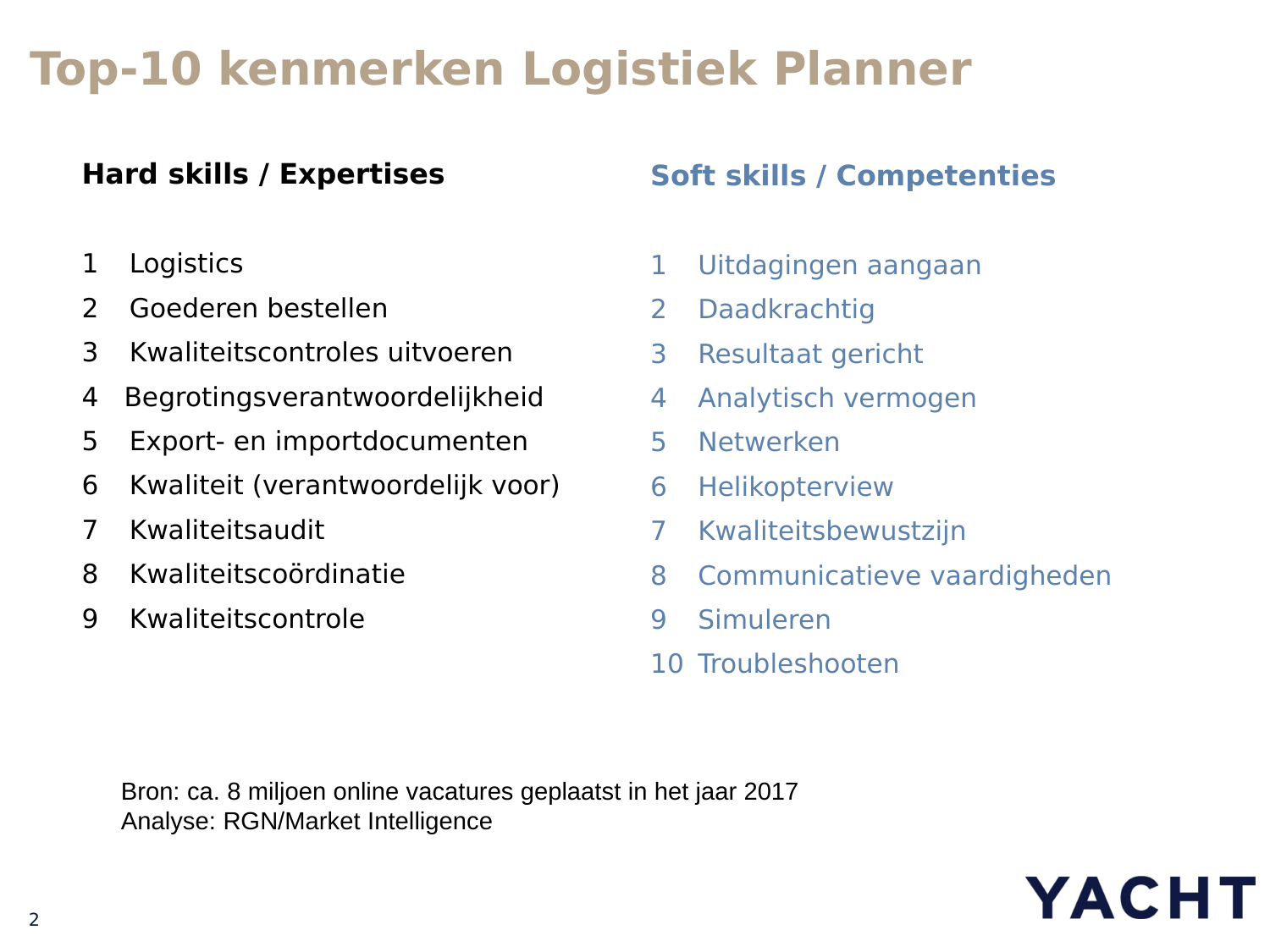

# Top-10 kenmerken Logistiek Planner
Hard skills / Expertises

1	Logistics
2	Goederen bestellen
3	Kwaliteitscontroles uitvoeren
4   Begrotingsverantwoordelijkheid
5	Export- en importdocumenten
6	Kwaliteit (verantwoordelijk voor)
7	Kwaliteitsaudit
8	Kwaliteitscoördinatie
9	Kwaliteitscontrole

Soft skills / Competenties

1	Uitdagingen aangaan
2	Daadkrachtig
3	Resultaat gericht
4	Analytisch vermogen
5	Netwerken
6	Helikopterview
7	Kwaliteitsbewustzijn
8	Communicatieve vaardigheden
9	Simuleren
10	Troubleshooten

Bron: ca. 8 miljoen online vacatures geplaatst in het jaar 2017
Analyse: RGN/Market Intelligence
2